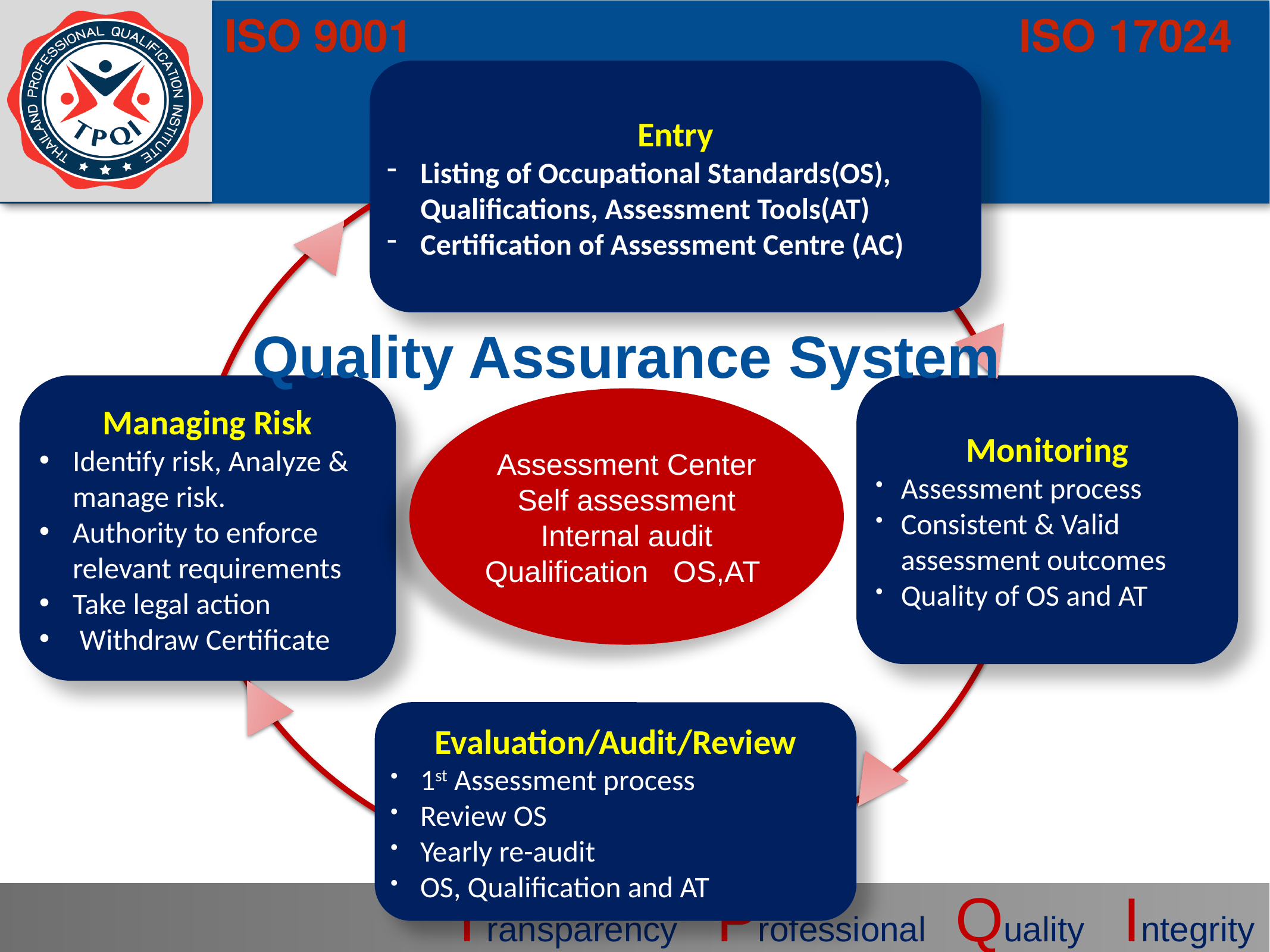

ISO 9001
ISO 17024
Entry
Listing of Occupational Standards(OS), Qualifications, Assessment Tools(AT)
Certification of Assessment Centre (AC)

Quality Assurance System

Managing Risk
Identify risk, Analyze & manage risk.
Authority to enforce relevant requirements
Take legal action
 Withdraw Certificate

Monitoring
Assessment process
Consistent & Valid
assessment outcomes
Quality of OS and AT

Assessment Center Self assessment
Internal audit
Qualification   OS,AT

Evaluation/Audit/Review
1st Assessment process
Review OS
Yearly re-audit
OS, Qualification and AT